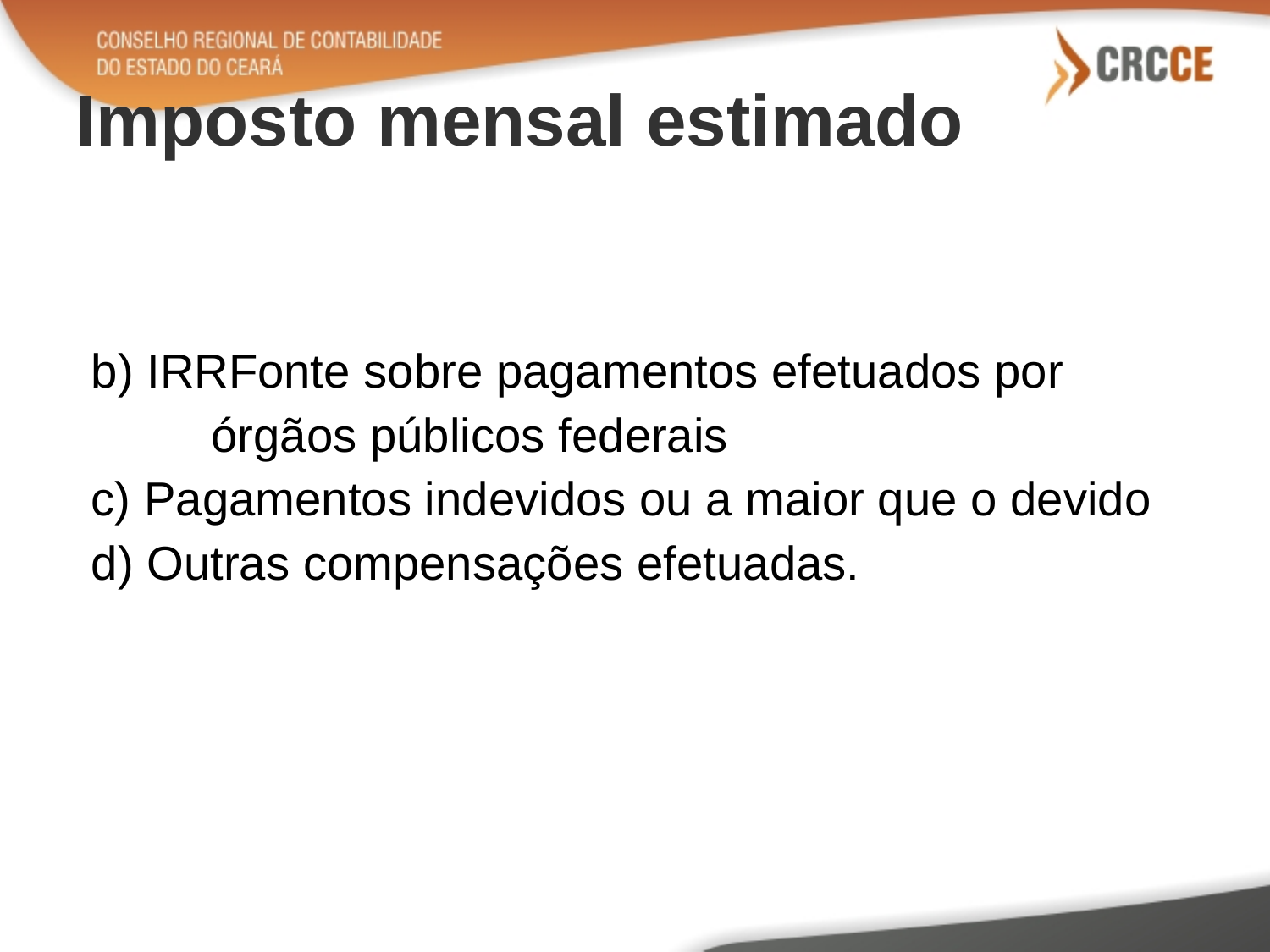

# Imposto mensal estimado

b) IRRFonte sobre pagamentos efetuados por
         órgãos públicos federais
c) Pagamentos indevidos ou a maior que o devido
d) Outras compensações efetuadas.